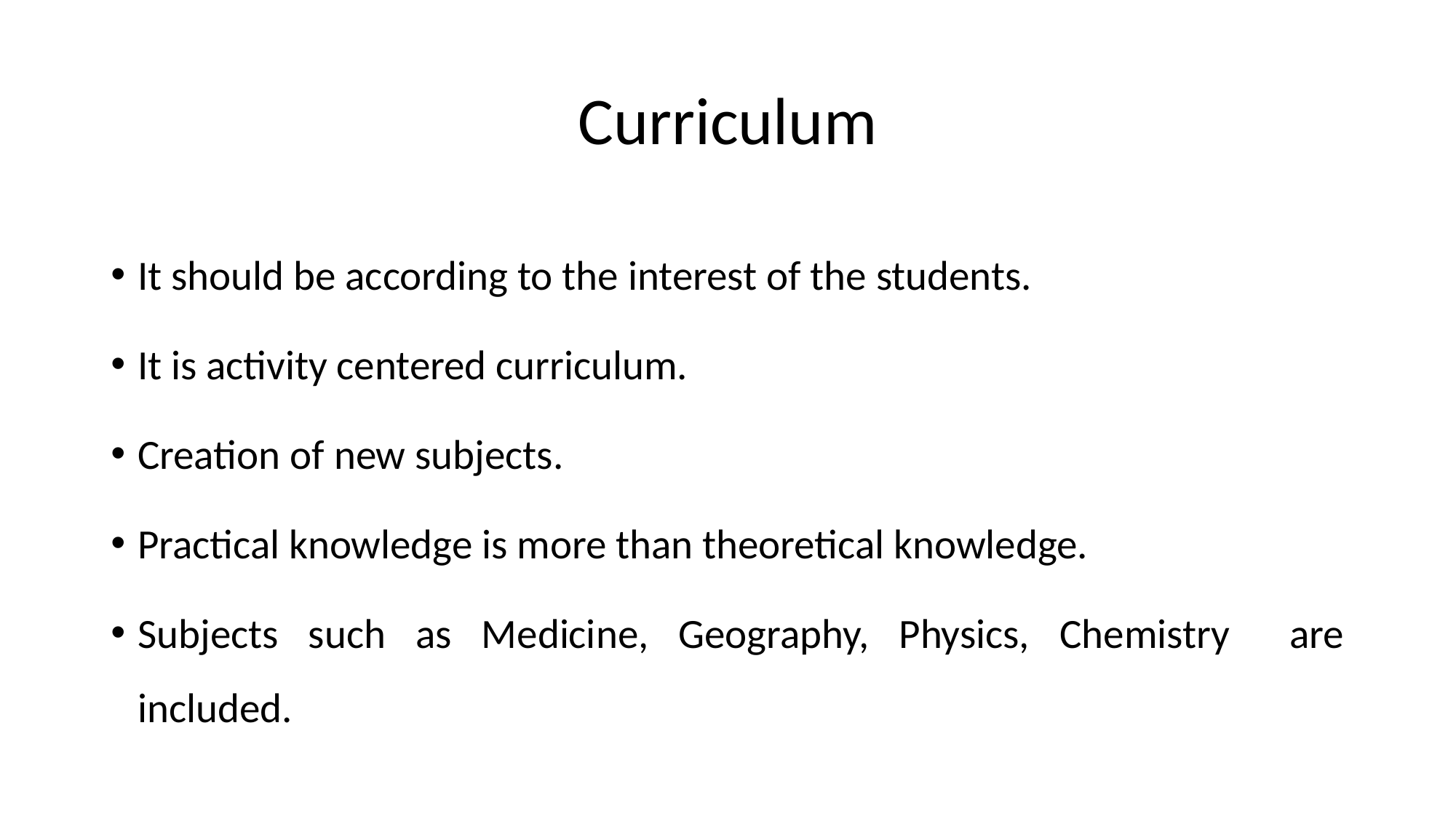

# Curriculum
It should be according to the interest of the students.
It is activity centered curriculum.
Creation of new subjects.
Practical knowledge is more than theoretical knowledge.
Subjects such as Medicine, Geography, Physics, Chemistry  are included.